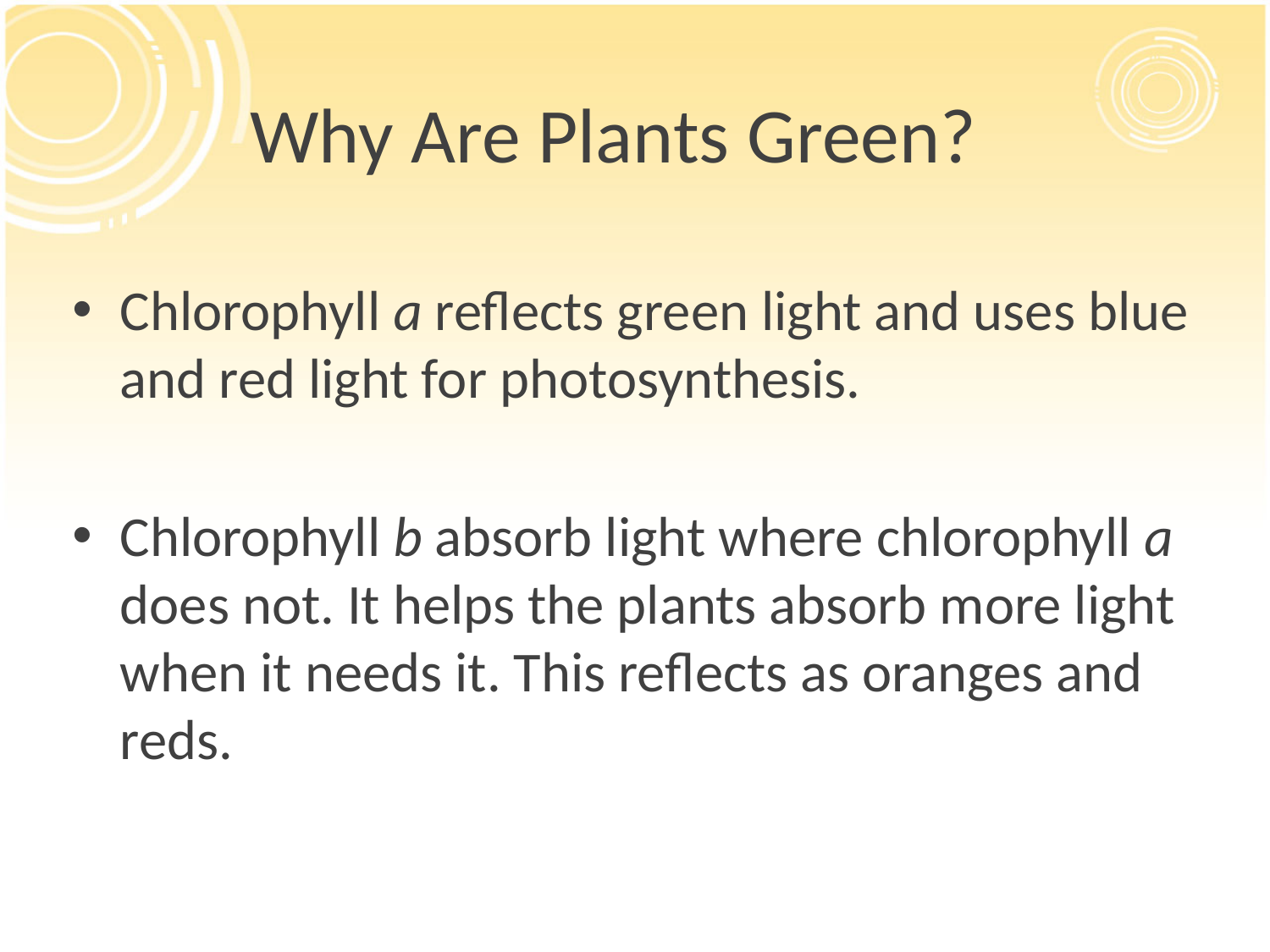

# Why Are Plants Green?
Chlorophyll a reflects green light and uses blue and red light for photosynthesis.

Chlorophyll b absorb light where chlorophyll a does not. It helps the plants absorb more light when it needs it. This reflects as oranges and reds.